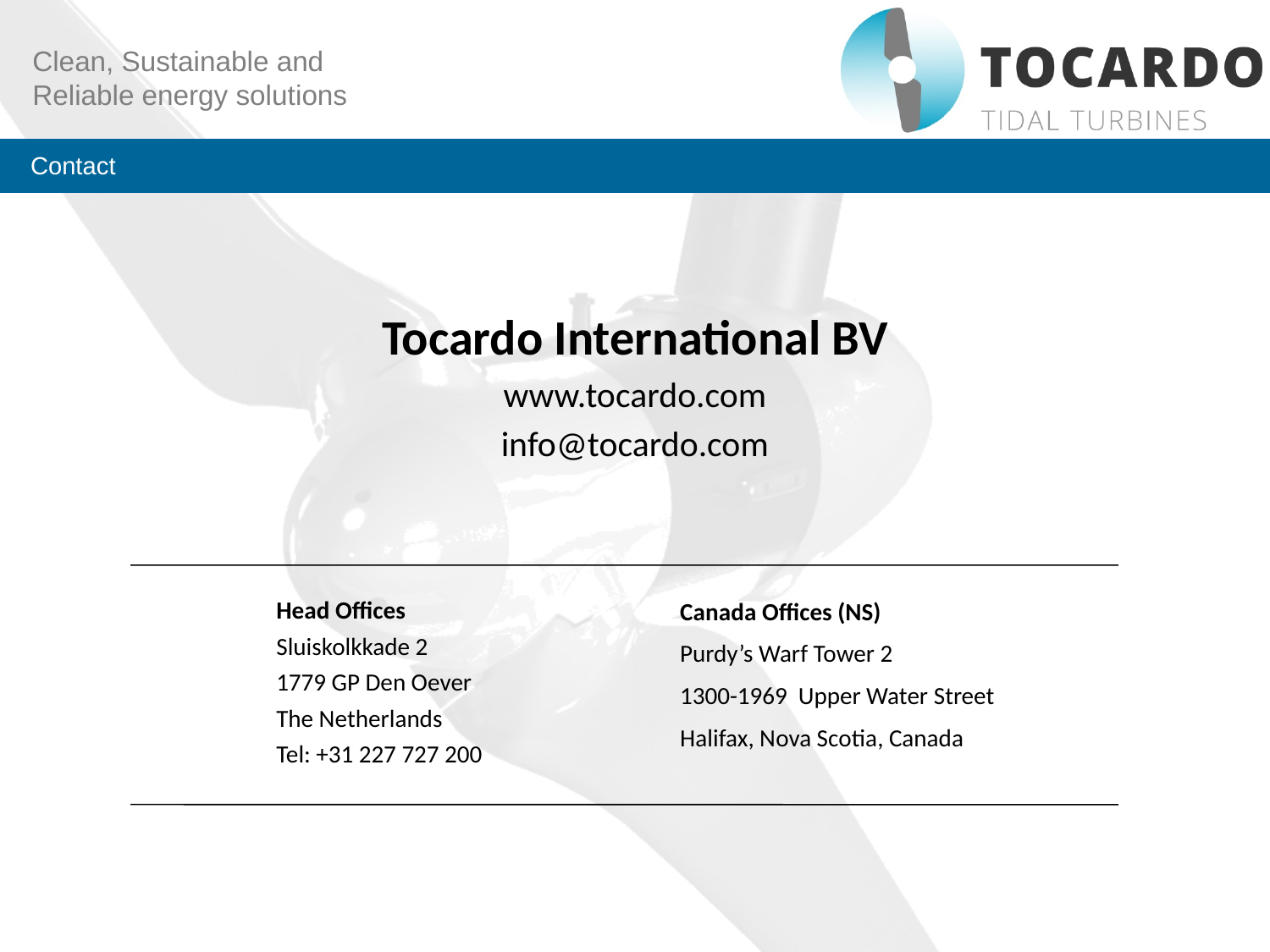

Contact

Tocardo International BV
www.tocardo.com
info@tocardo.com

Head Offices
Sluiskolkkade 2
1779 GP Den Oever
The Netherlands
Tel: +31 227 727 200
Canada Offices (NS)
Purdy’s Warf Tower 2
1300-1969  Upper Water Street
Halifax, Nova Scotia, Canada